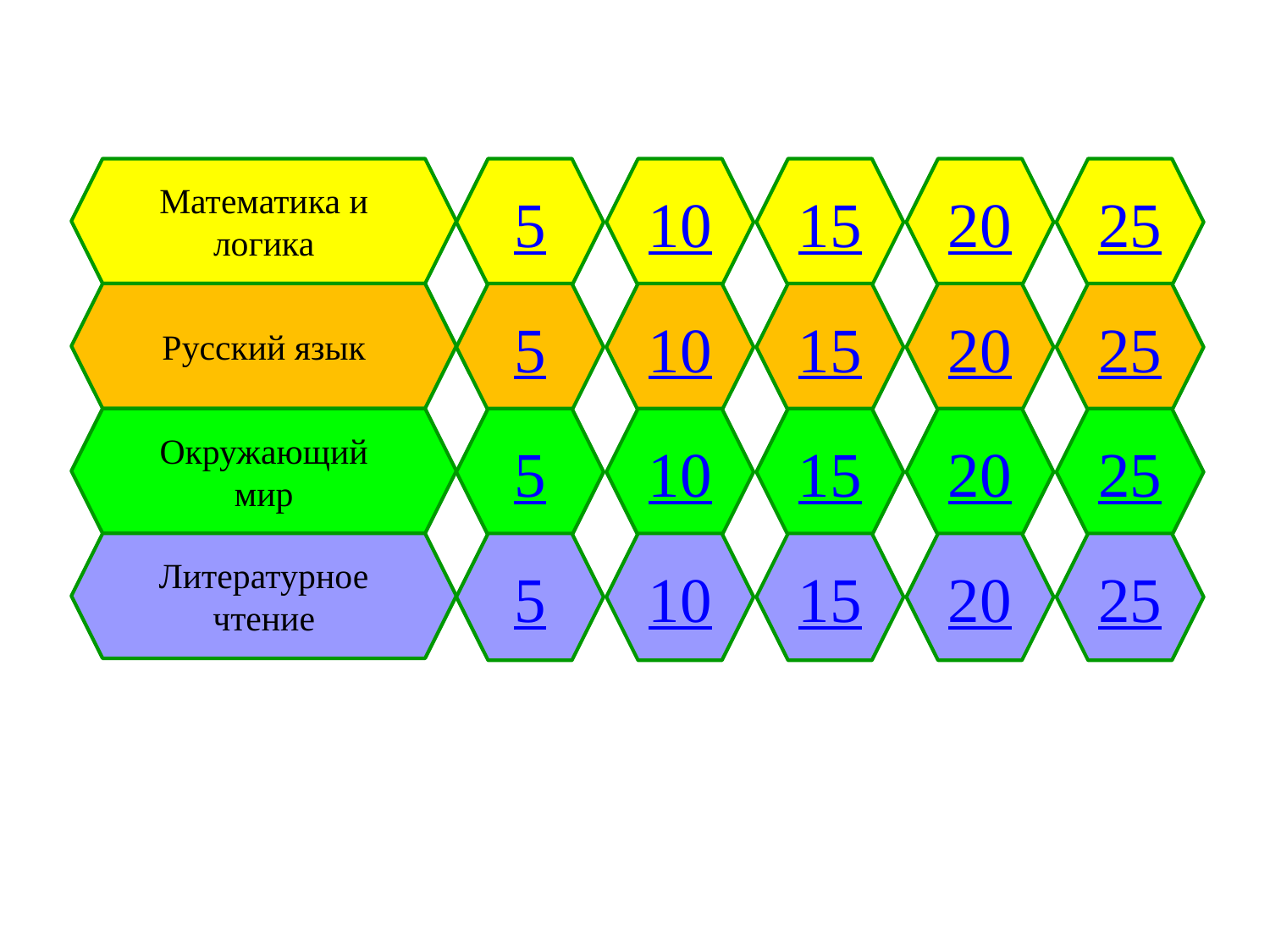

Математика и
логика
5
10
15
20
25
Русский язык
5
10
15
20
25
Окружающий мир
5
10
15
20
25
Литературное чтение
5
10
15
20
25